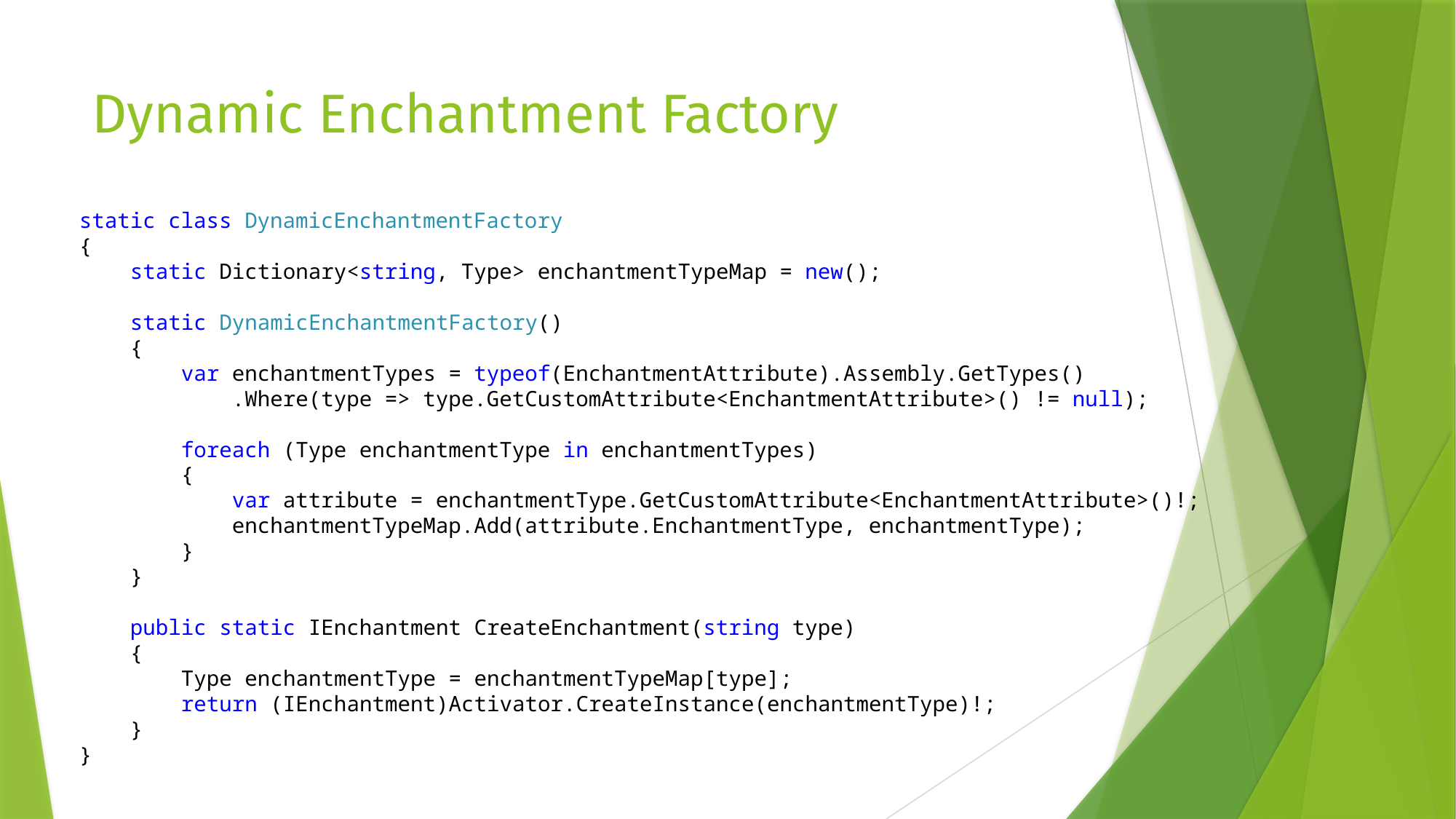

# Dynamic Enchantment Factory
    static class DynamicEnchantmentFactory
    {
        static Dictionary<string, Type> enchantmentTypeMap = new();

        static DynamicEnchantmentFactory()
        {
            var enchantmentTypes = typeof(EnchantmentAttribute).Assembly.GetTypes()
                .Where(type => type.GetCustomAttribute<EnchantmentAttribute>() != null);

            foreach (Type enchantmentType in enchantmentTypes)
            {
                var attribute = enchantmentType.GetCustomAttribute<EnchantmentAttribute>()!;
                enchantmentTypeMap.Add(attribute.EnchantmentType, enchantmentType);
            }
        }

        public static IEnchantment CreateEnchantment(string type)
        {
            Type enchantmentType = enchantmentTypeMap[type];
            return (IEnchantment)Activator.CreateInstance(enchantmentType)!;
        }
    }